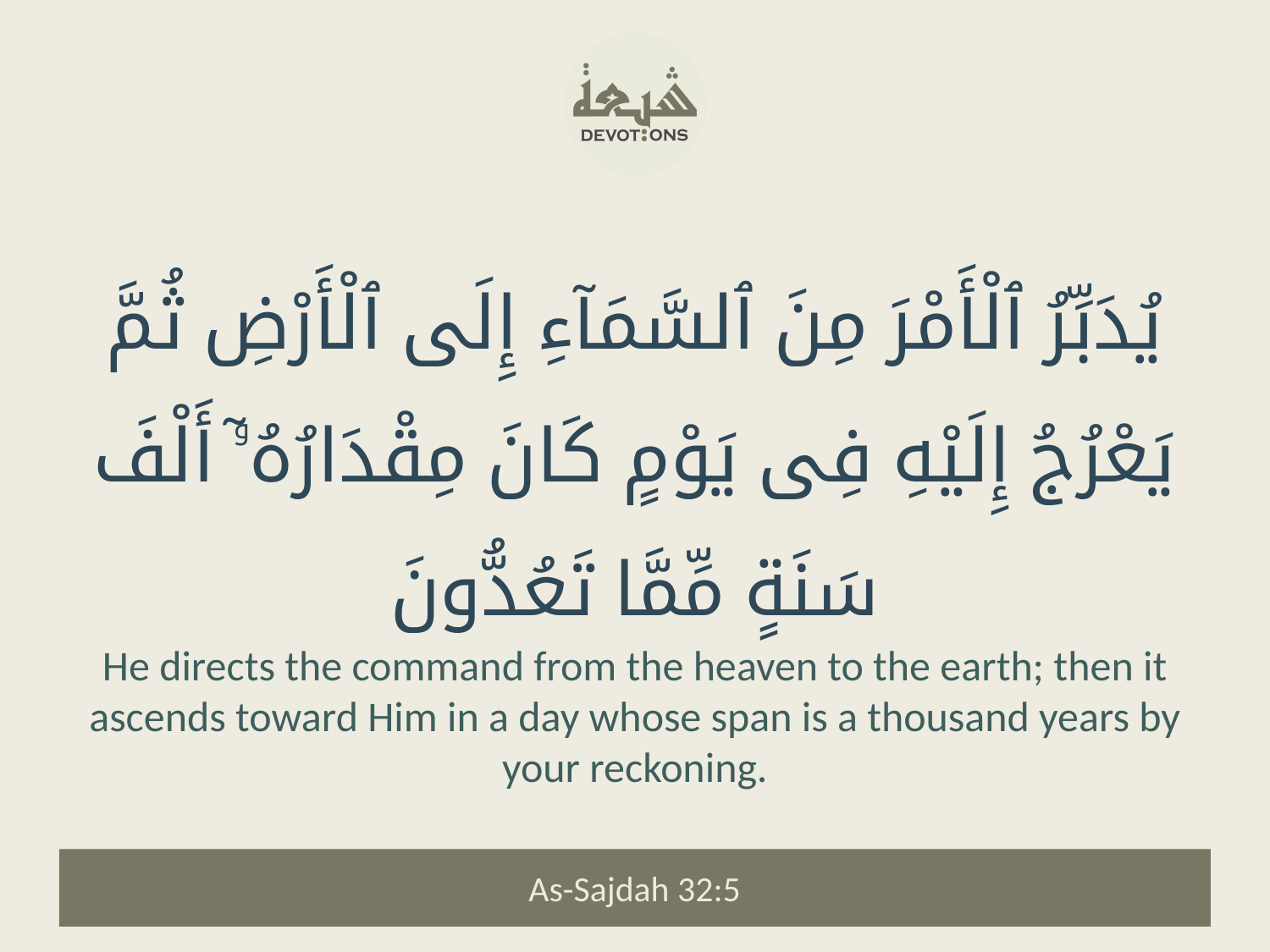

يُدَبِّرُ ٱلْأَمْرَ مِنَ ٱلسَّمَآءِ إِلَى ٱلْأَرْضِ ثُمَّ يَعْرُجُ إِلَيْهِ فِى يَوْمٍ كَانَ مِقْدَارُهُۥٓ أَلْفَ سَنَةٍ مِّمَّا تَعُدُّونَ
He directs the command from the heaven to the earth; then it ascends toward Him in a day whose span is a thousand years by your reckoning.
As-Sajdah 32:5